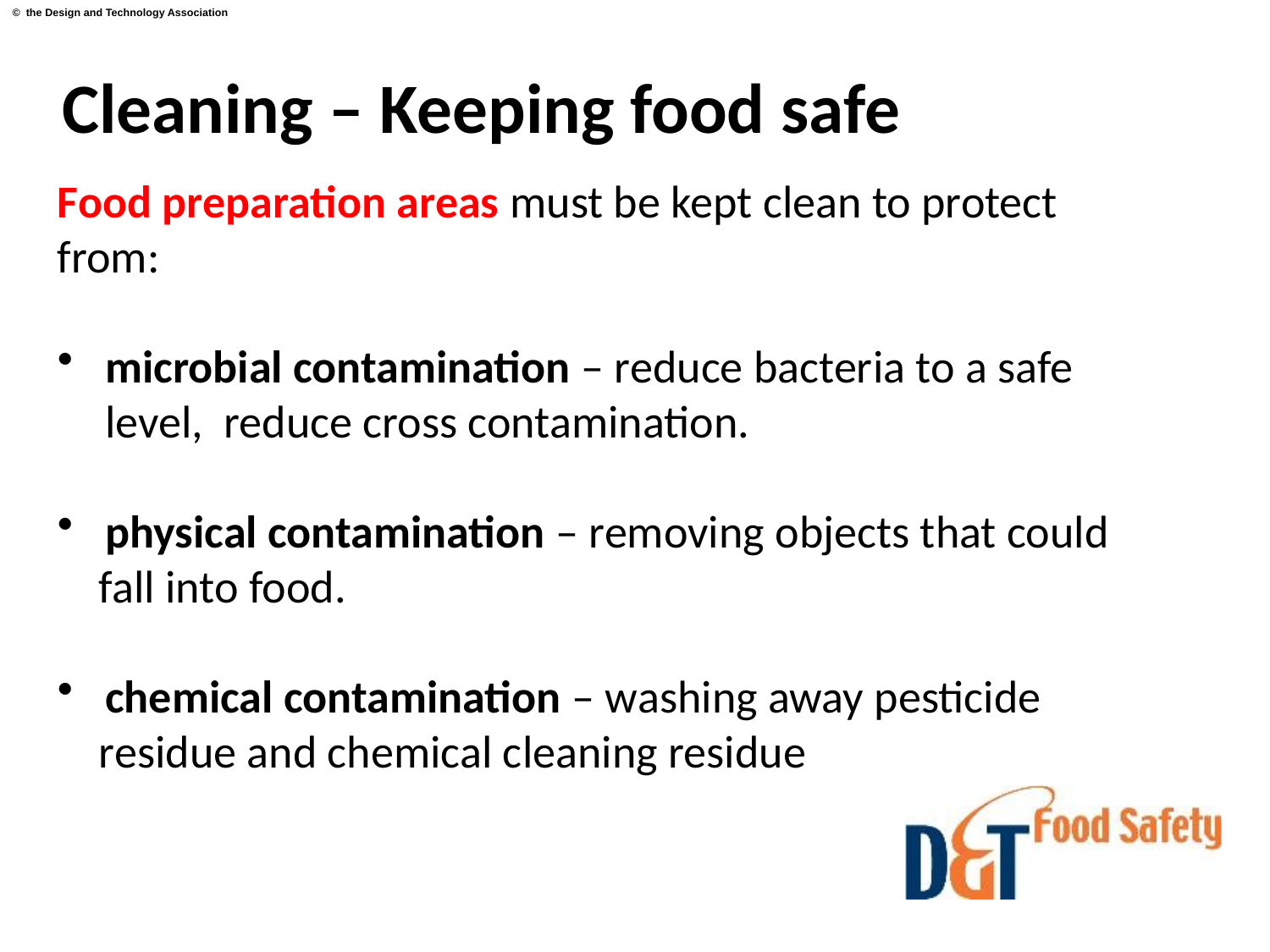

Cleaning – Keeping food safe
Food preparation areas must be kept clean to protect from:

microbial contamination – reduce bacteria to a safe level,  reduce cross contamination.

physical contamination – removing objects that could
    fall into food.

chemical contamination – washing away pesticide
    residue and chemical cleaning residue